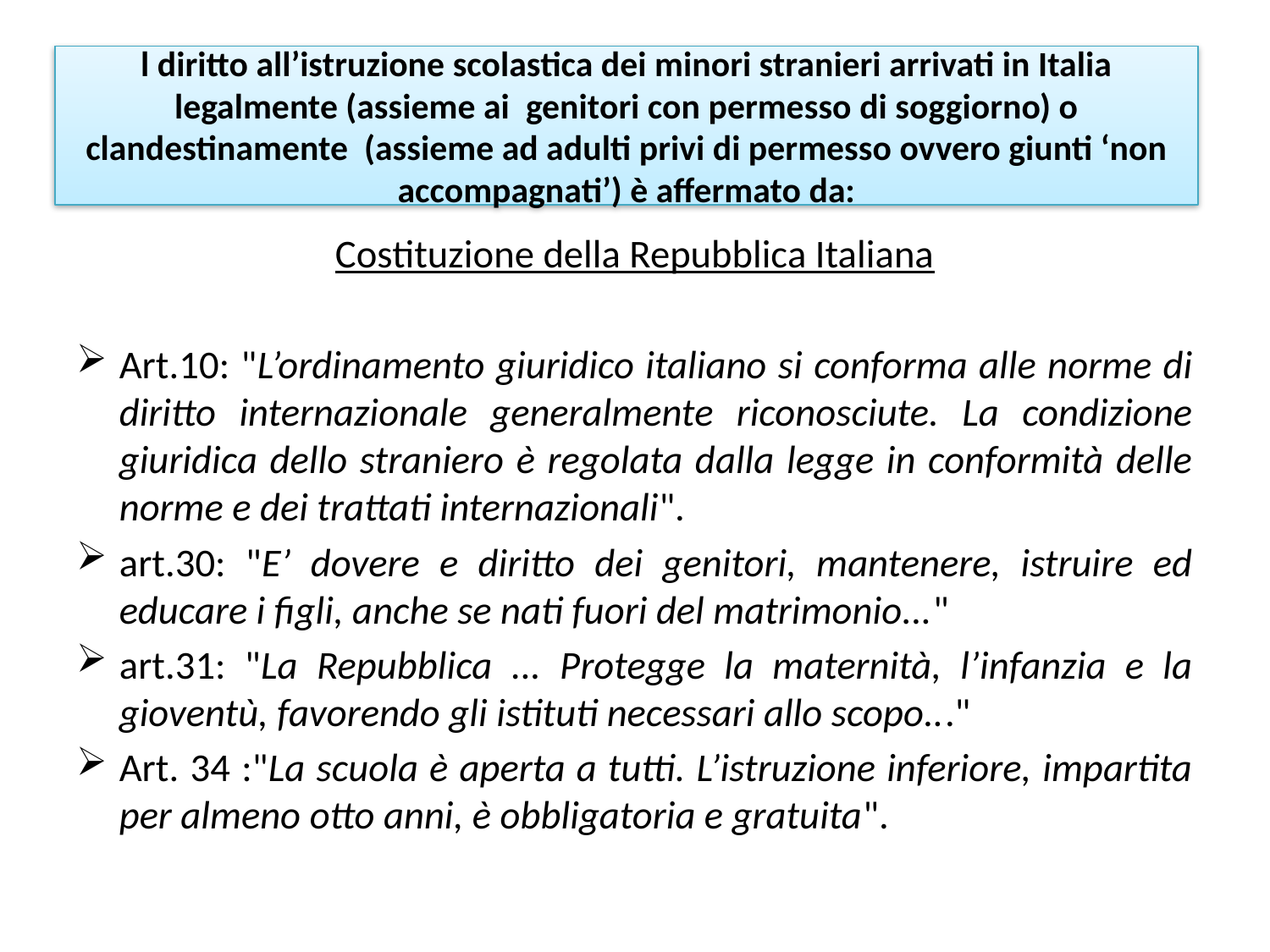

# l diritto all’istruzione scolastica dei minori stranieri arrivati in Italia legalmente (assieme ai  genitori con permesso di soggiorno) o clandestinamente  (assieme ad adulti privi di permesso ovvero giunti ‘non accompagnati’) è affermato da:
Costituzione della Repubblica Italiana

Art.10: "L’ordinamento giuridico italiano si conforma alle norme di diritto internazionale generalmente riconosciute. La condizione giuridica dello straniero è regolata dalla legge in conformità delle norme e dei trattati internazionali".
art.30: "E’ dovere e diritto dei genitori, mantenere, istruire ed educare i figli, anche se nati fuori del matrimonio..."
art.31: "La Repubblica ... Protegge la maternità, l’infanzia e la gioventù, favorendo gli istituti necessari allo scopo..."
Art. 34 :"La scuola è aperta a tutti. L’istruzione inferiore, impartita per almeno otto anni, è obbligatoria e gratuita".